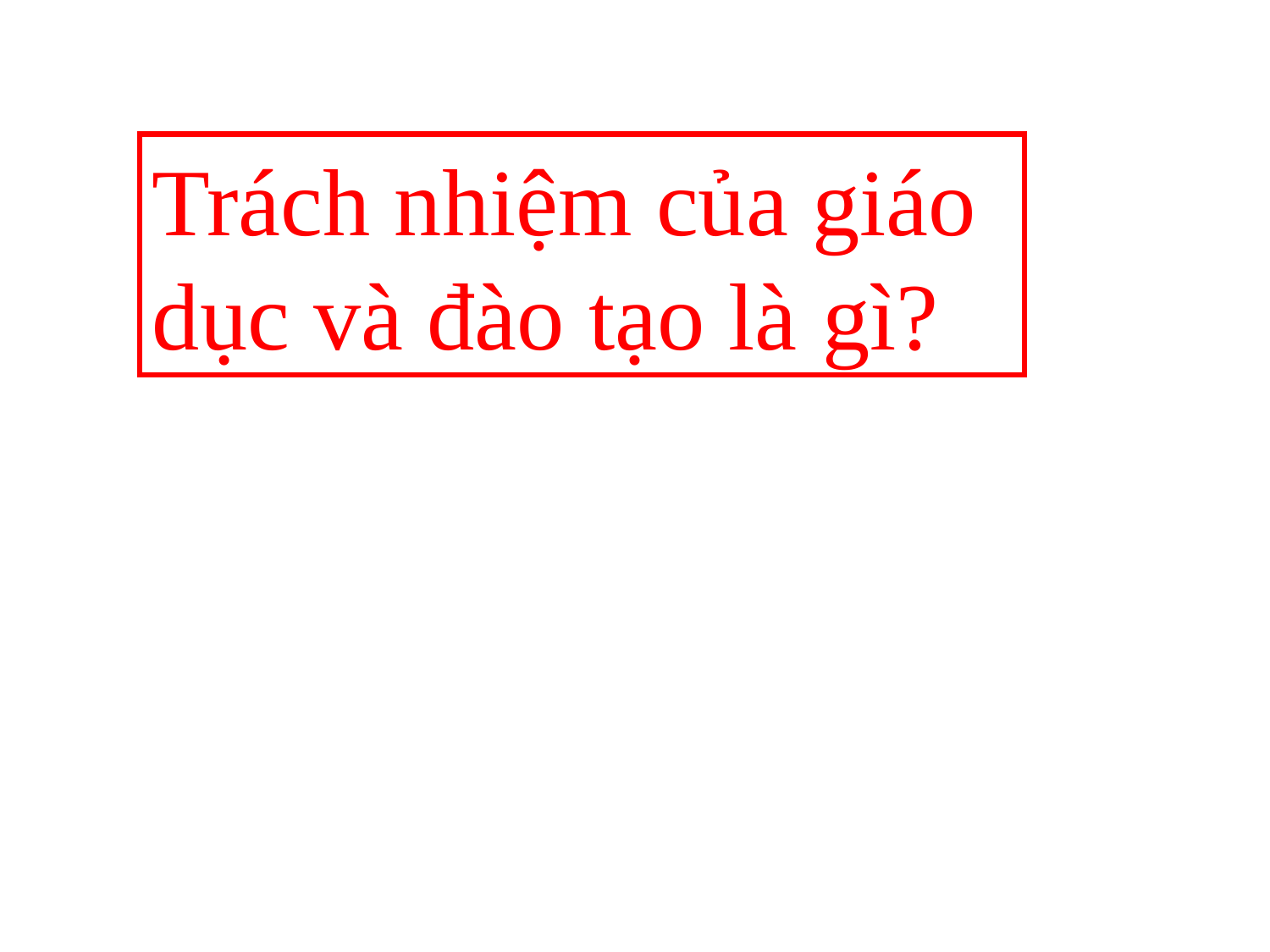

Trách nhiệm của giáo dục và đào tạo là gì?